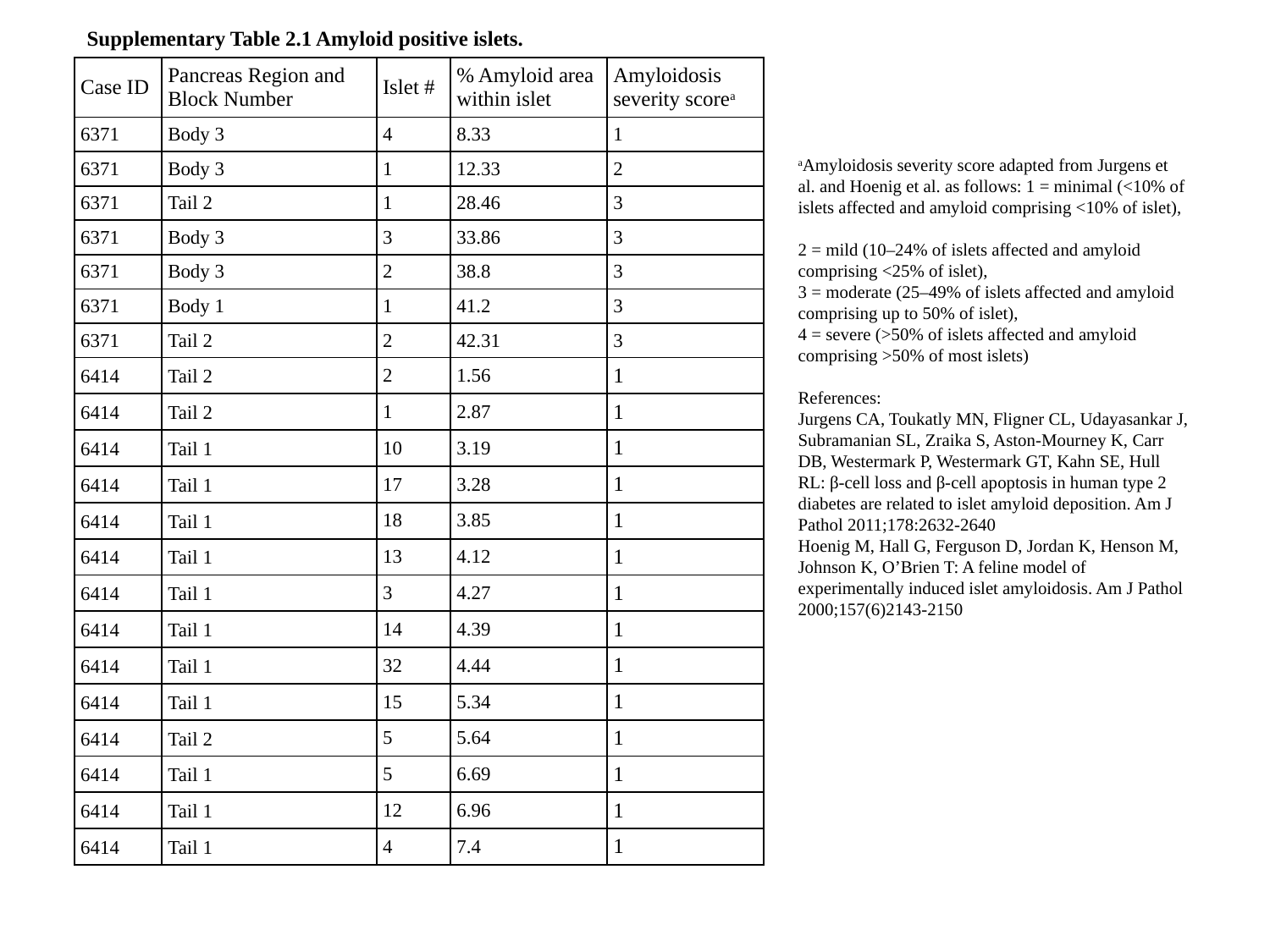

Supplementary Table 2.1 Amyloid positive islets.
| Case ID | Pancreas Region and Block Number | Islet # | % Amyloid area within islet | Amyloidosis severity scorea |
| --- | --- | --- | --- | --- |
| 6371 | Body 3 | 4 | 8.33 | 1 |
| 6371 | Body 3 | 1 | 12.33 | 2 |
| 6371 | Tail 2 | 1 | 28.46 | 3 |
| 6371 | Body 3 | 3 | 33.86 | 3 |
| 6371 | Body 3 | 2 | 38.8 | 3 |
| 6371 | Body 1 | 1 | 41.2 | 3 |
| 6371 | Tail 2 | 2 | 42.31 | 3 |
| 6414 | Tail 2 | 2 | 1.56 | 1 |
| 6414 | Tail 2 | 1 | 2.87 | 1 |
| 6414 | Tail 1 | 10 | 3.19 | 1 |
| 6414 | Tail 1 | 17 | 3.28 | 1 |
| 6414 | Tail 1 | 18 | 3.85 | 1 |
| 6414 | Tail 1 | 13 | 4.12 | 1 |
| 6414 | Tail 1 | 3 | 4.27 | 1 |
| 6414 | Tail 1 | 14 | 4.39 | 1 |
| 6414 | Tail 1 | 32 | 4.44 | 1 |
| 6414 | Tail 1 | 15 | 5.34 | 1 |
| 6414 | Tail 2 | 5 | 5.64 | 1 |
| 6414 | Tail 1 | 5 | 6.69 | 1 |
| 6414 | Tail 1 | 12 | 6.96 | 1 |
| 6414 | Tail 1 | 4 | 7.4 | 1 |
aAmyloidosis severity score adapted from Jurgens et al. and Hoenig et al. as follows: 1 = minimal (<10% of islets affected and amyloid comprising <10% of islet),
2 = mild (10–24% of islets affected and amyloid comprising <25% of islet),
3 = moderate (25–49% of islets affected and amyloid comprising up to 50% of islet),
4 = severe (>50% of islets affected and amyloid comprising >50% of most islets)

References:
Jurgens CA, Toukatly MN, Fligner CL, Udayasankar J, Subramanian SL, Zraika S, Aston-Mourney K, Carr DB, Westermark P, Westermark GT, Kahn SE, Hull RL: β-cell loss and β-cell apoptosis in human type 2 diabetes are related to islet amyloid deposition. Am J Pathol 2011;178:2632-2640
Hoenig M, Hall G, Ferguson D, Jordan K, Henson M, Johnson K, O’Brien T: A feline model of experimentally induced islet amyloidosis. Am J Pathol 2000;157(6)2143-2150